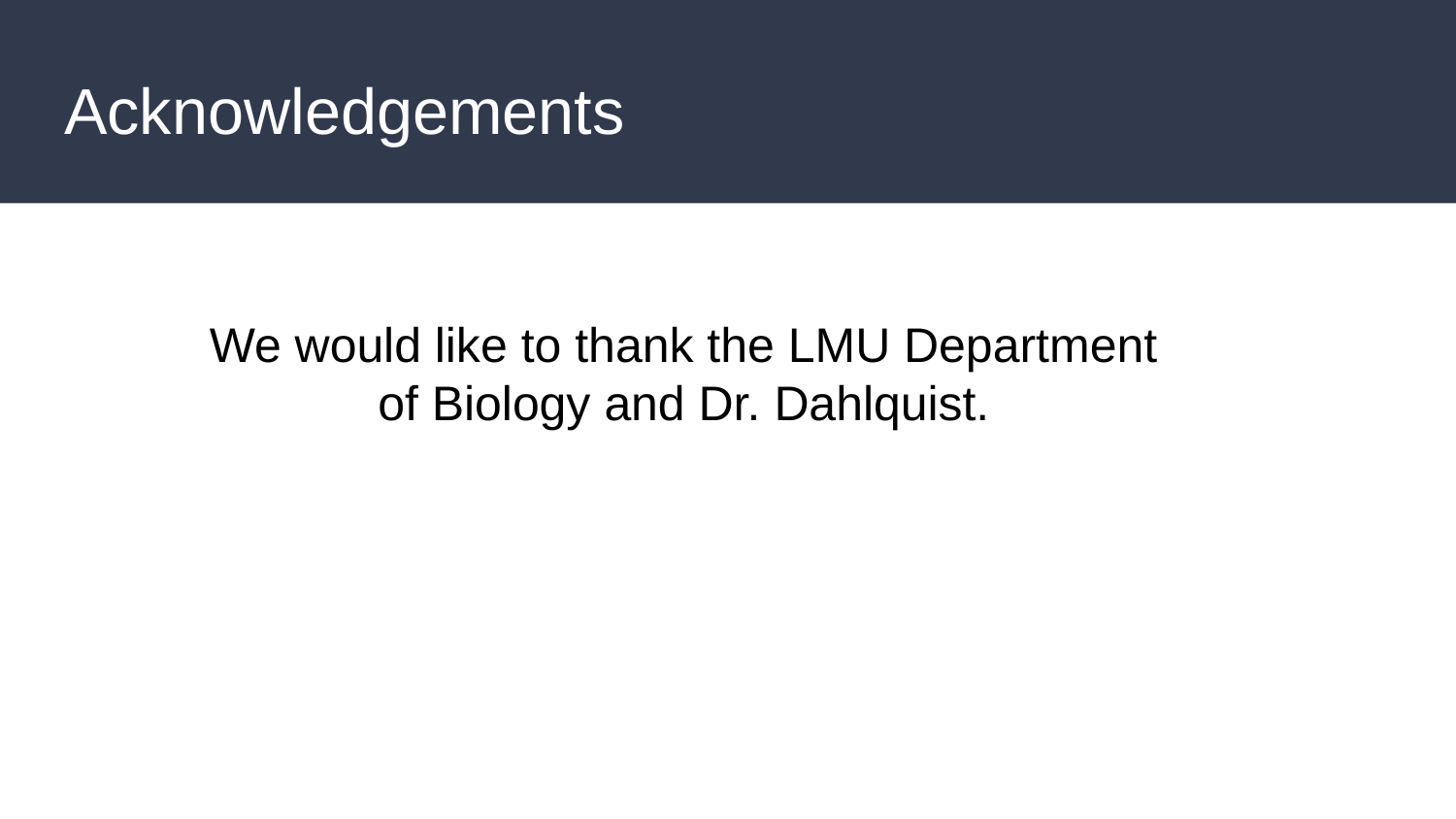

# Acknowledgements
We would like to thank the LMU Department of Biology and Dr. Dahlquist.